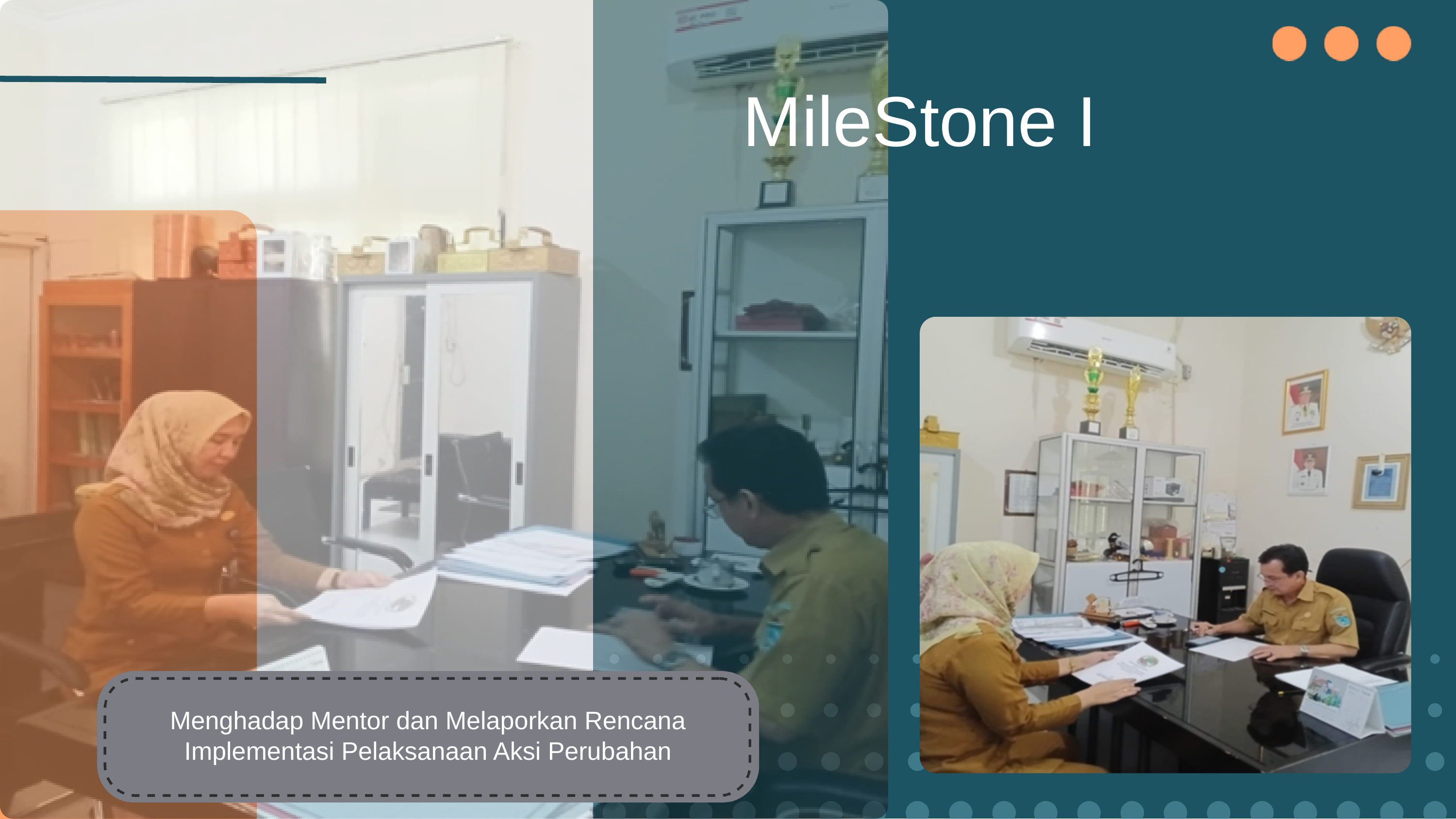

MileStone I

Menghadap Mentor dan Melaporkan Rencana Implementasi Pelaksanaan Aksi Perubahan